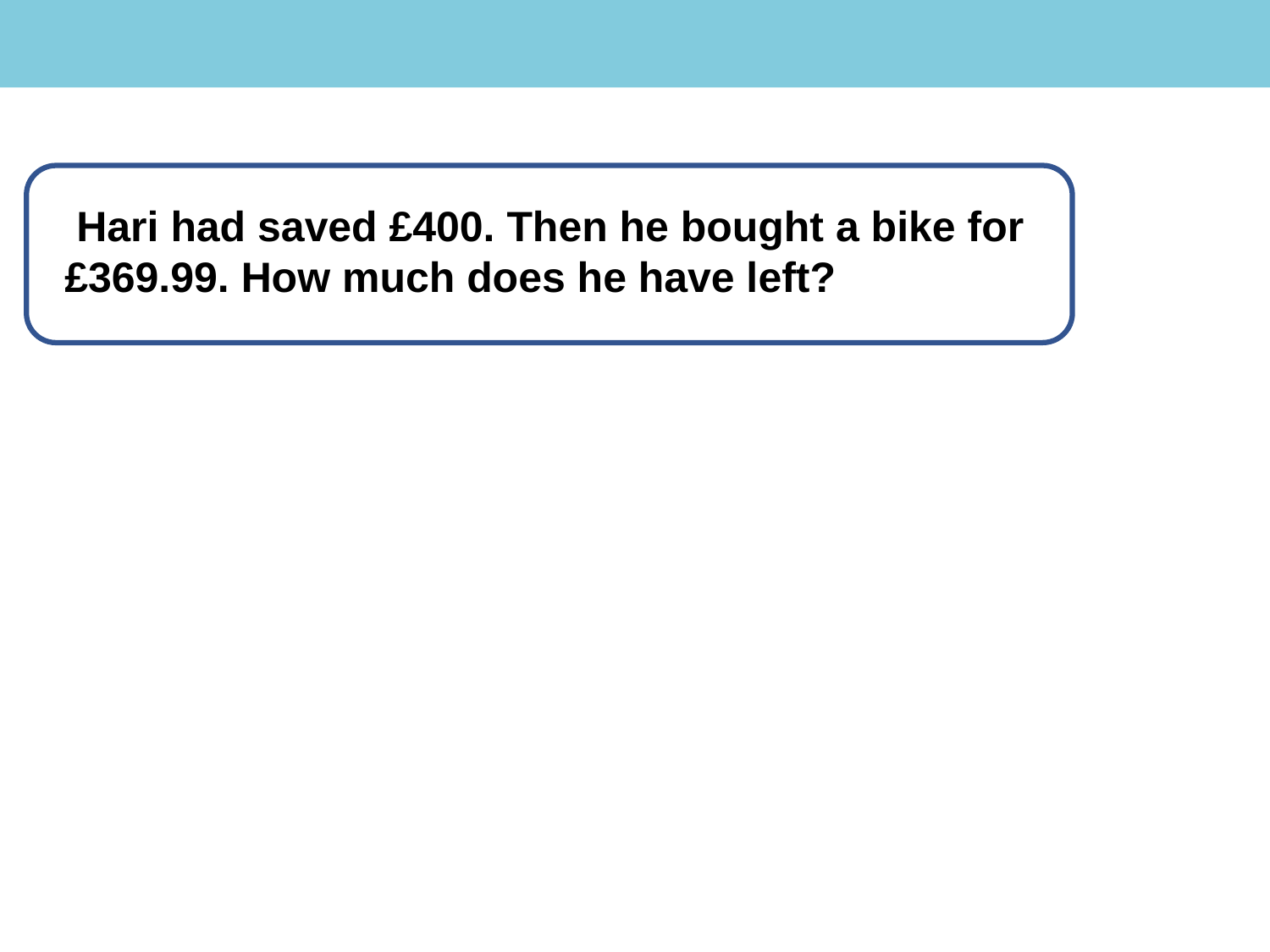

Hari had saved £400. Then he bought a bike for £369.99. How much does he have left?